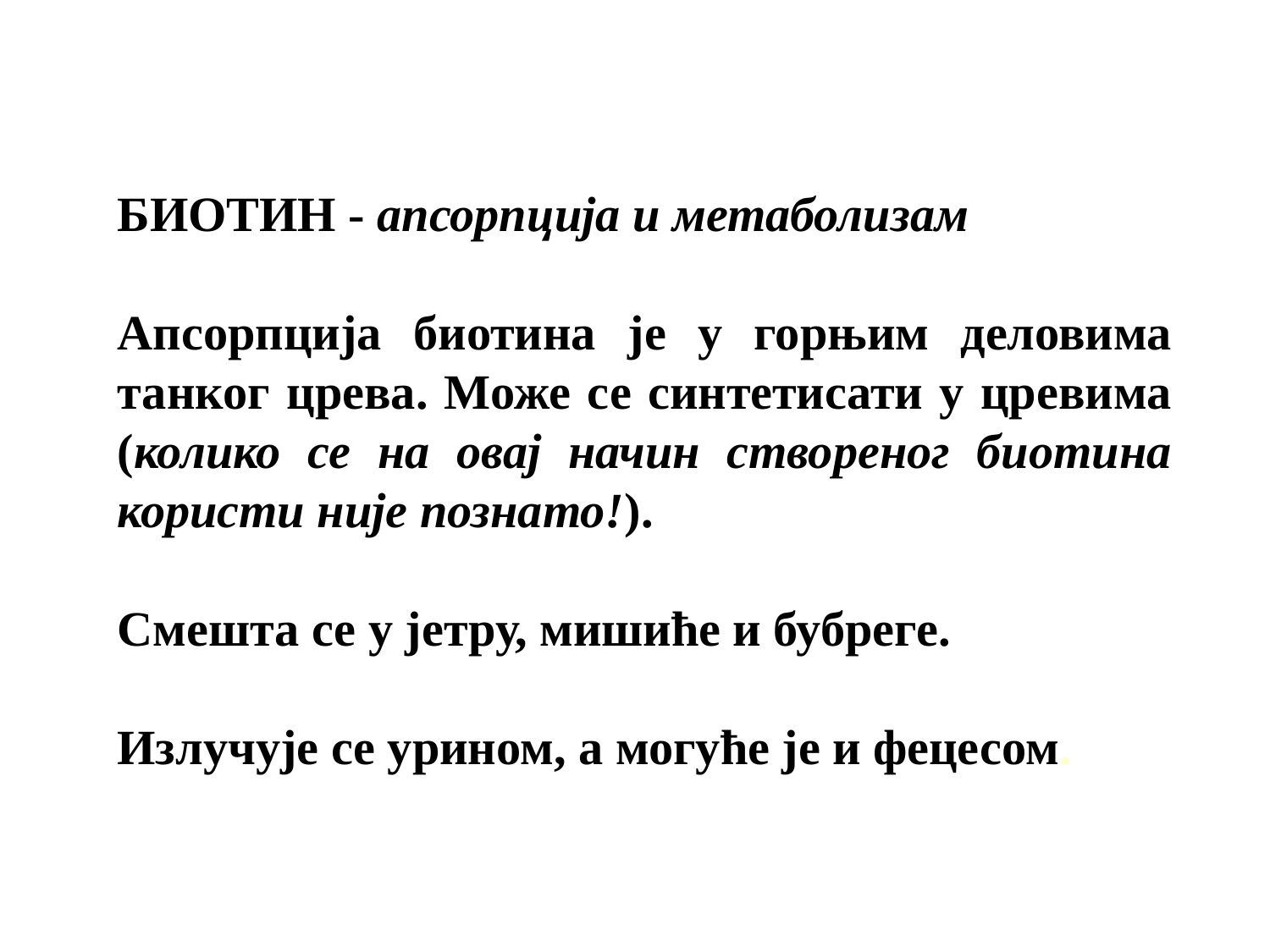

БИОТИН - апсорпција и метаболизам

Апсорпција биотина је у горњим деловима танког црева. Може се синтетисати у цревима (колико се на овај начин створеног биотина користи није познато!).

Смешта се у јетру, мишиће и бубреге.

Излучује се урином, а могуће је и фецесом.